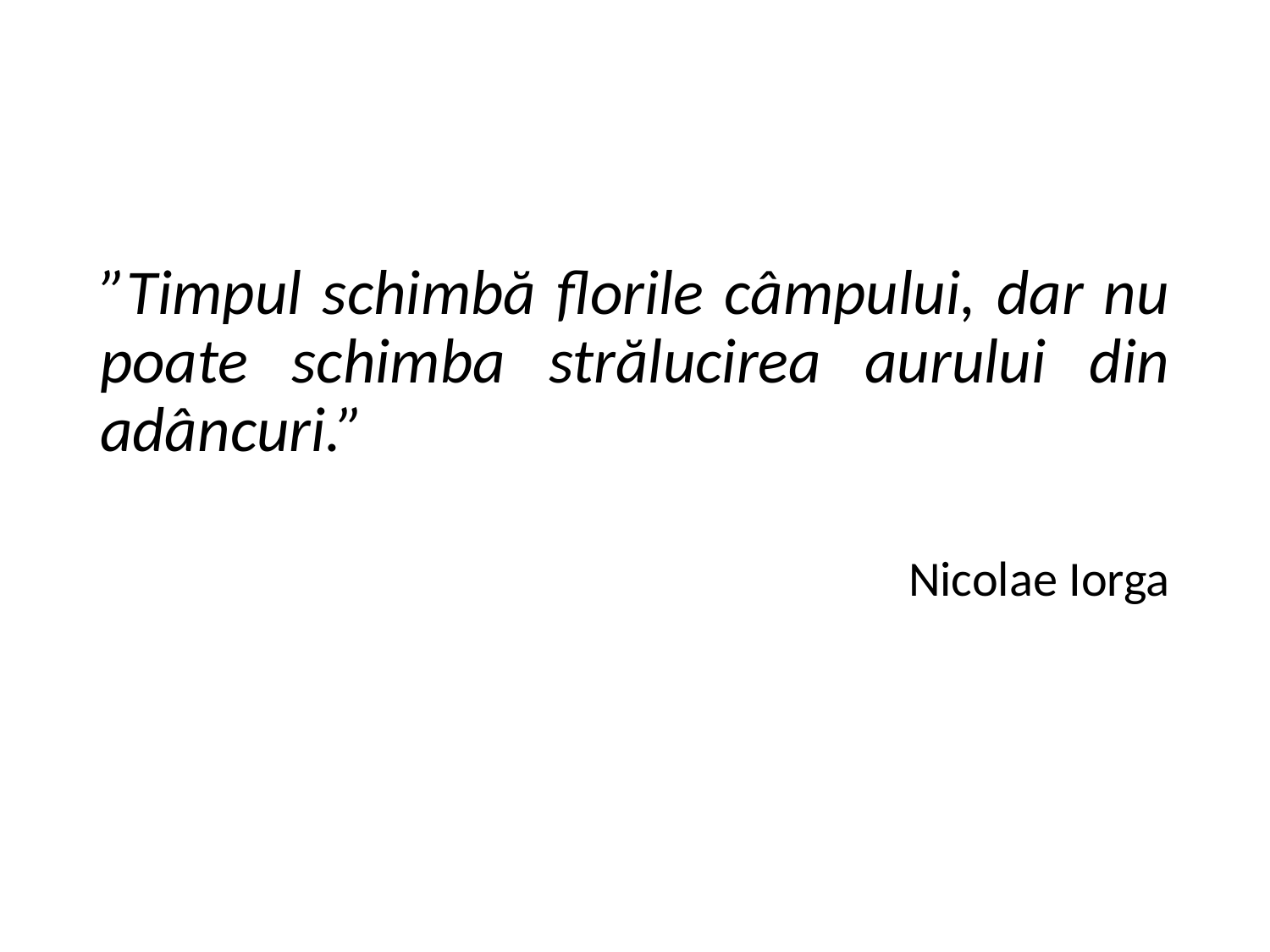

#
”Timpul schimbă florile câmpului, dar nu poate schimba strălucirea aurului din adâncuri.”

Nicolae Iorga